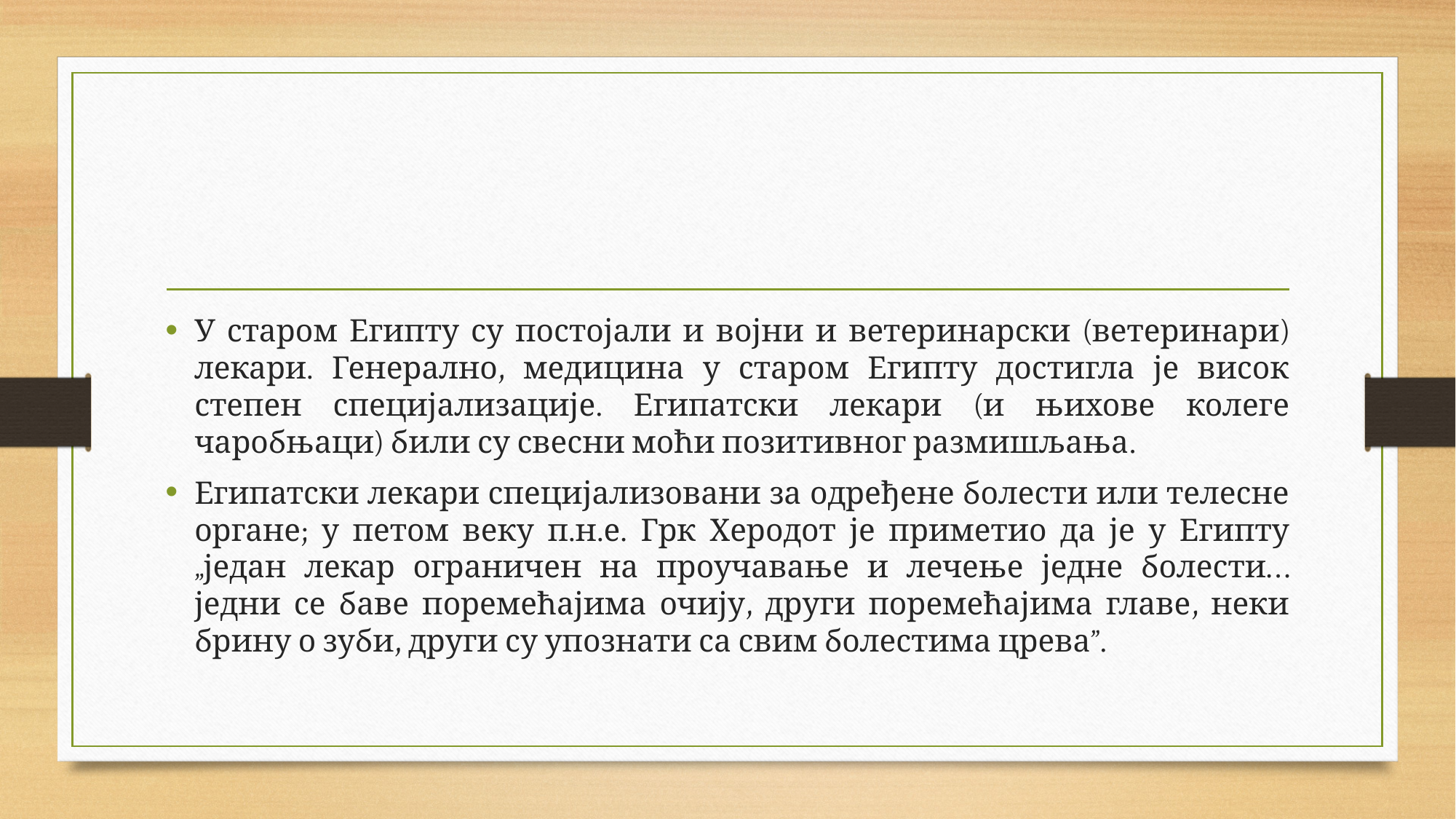

У старом Египту су постојали и војни и ветеринарски (ветеринари) лекари. Генерално, медицина у старом Египту достигла је висок степен специјализације. Египатски лекари (и њихове колеге чаробњаци) били су свесни моћи позитивног размишљања.
Египатски лекари специјализовани за одређене болести или телесне органе; у петом веку п.н.е. Грк Херодот је приметио да је у Египту „један лекар ограничен на проучавање и лечење једне болести… једни се баве поремећајима очију, други поремећајима главе, неки брину о зуби, други су упознати са свим болестима црева”.